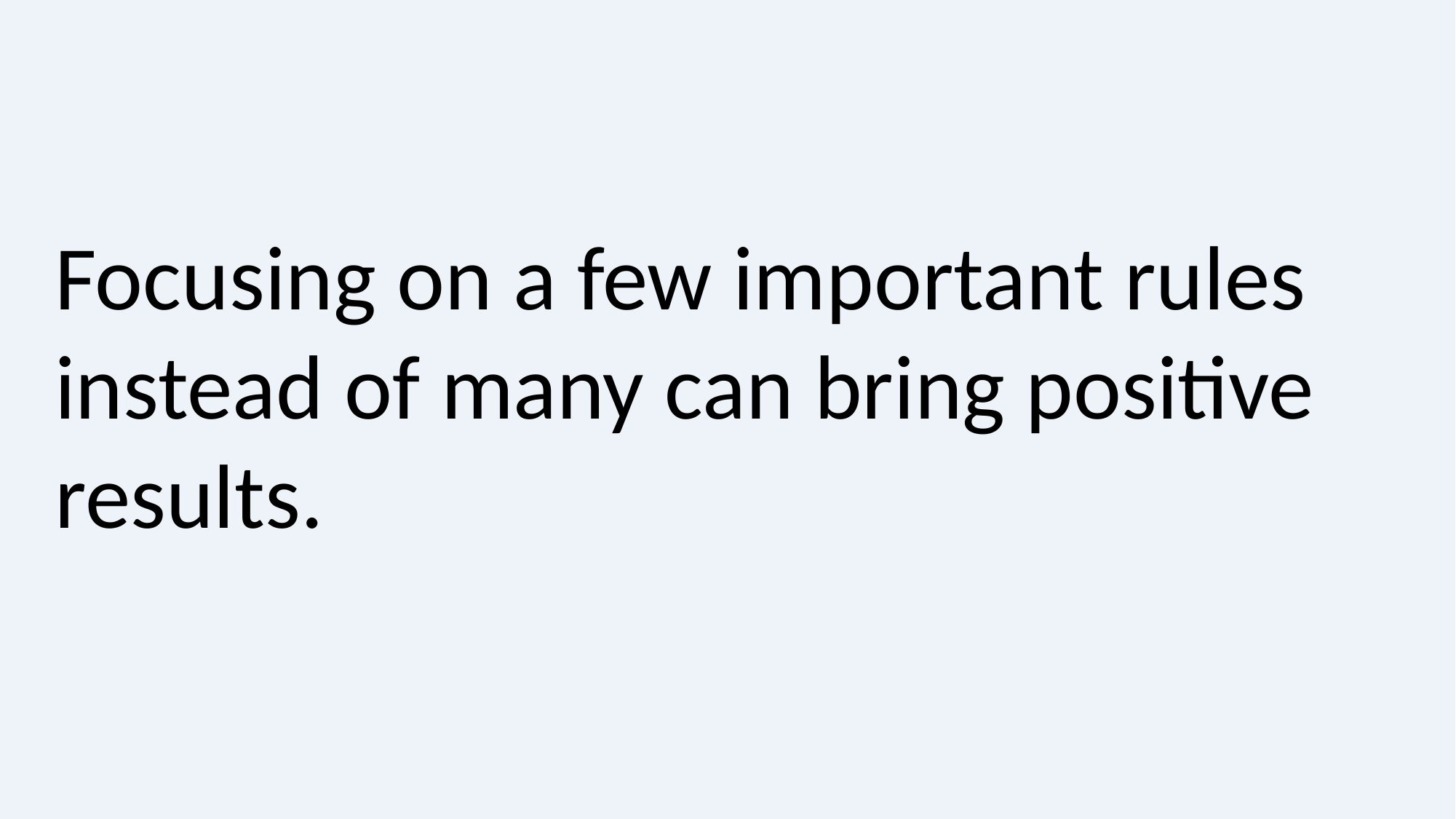

Focusing on a few important rules instead of many can bring positive results.